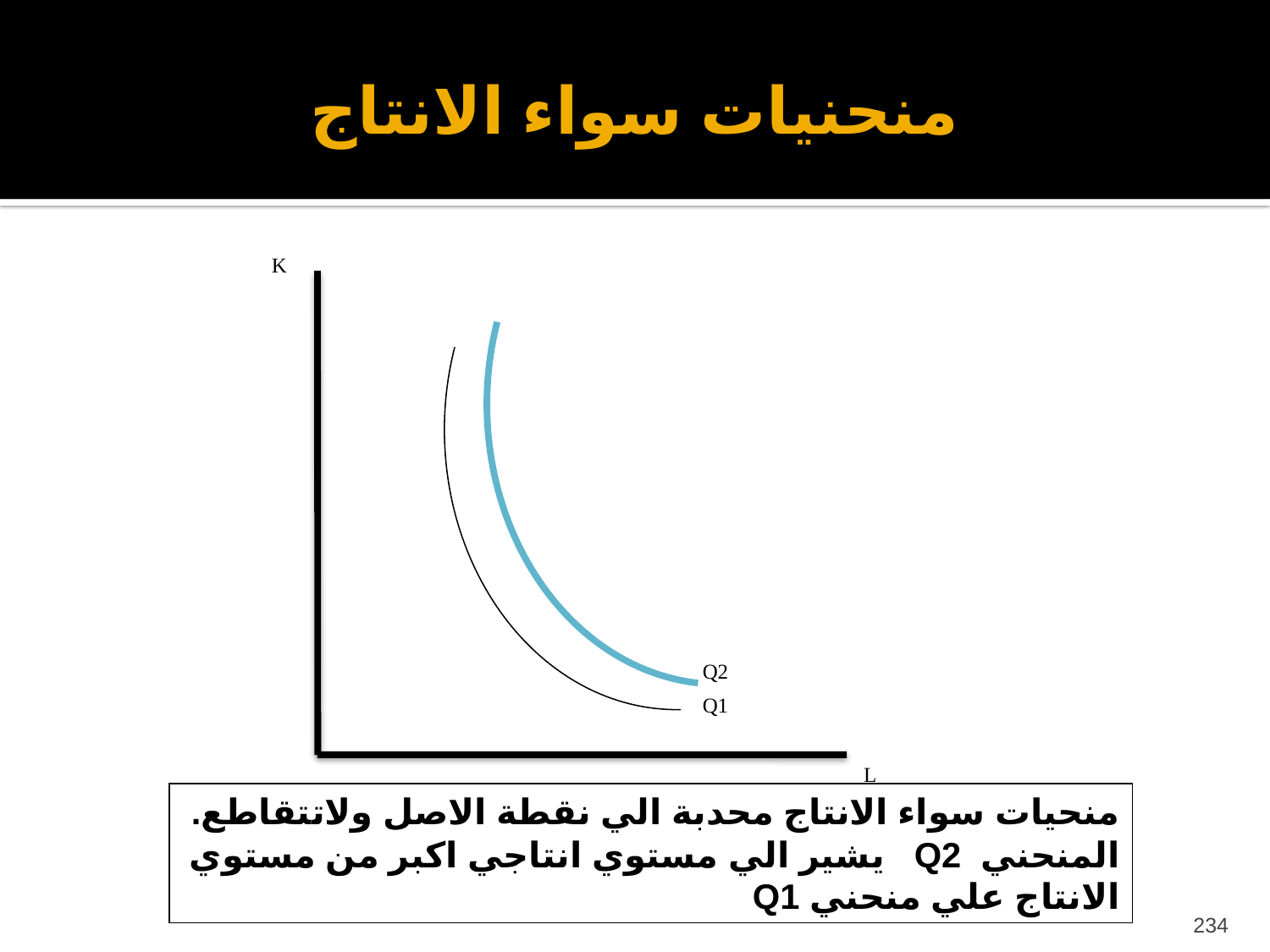

# منحنيات سواء الانتاج

K

Q2
Q1

L
منحيات سواء الانتاج محدبة الي نقطة الاصل ولاتتقاطع. المنحني  Q2   يشير الي مستوي انتاجي اكبر من مستوي الانتاج علي منحني Q1
234